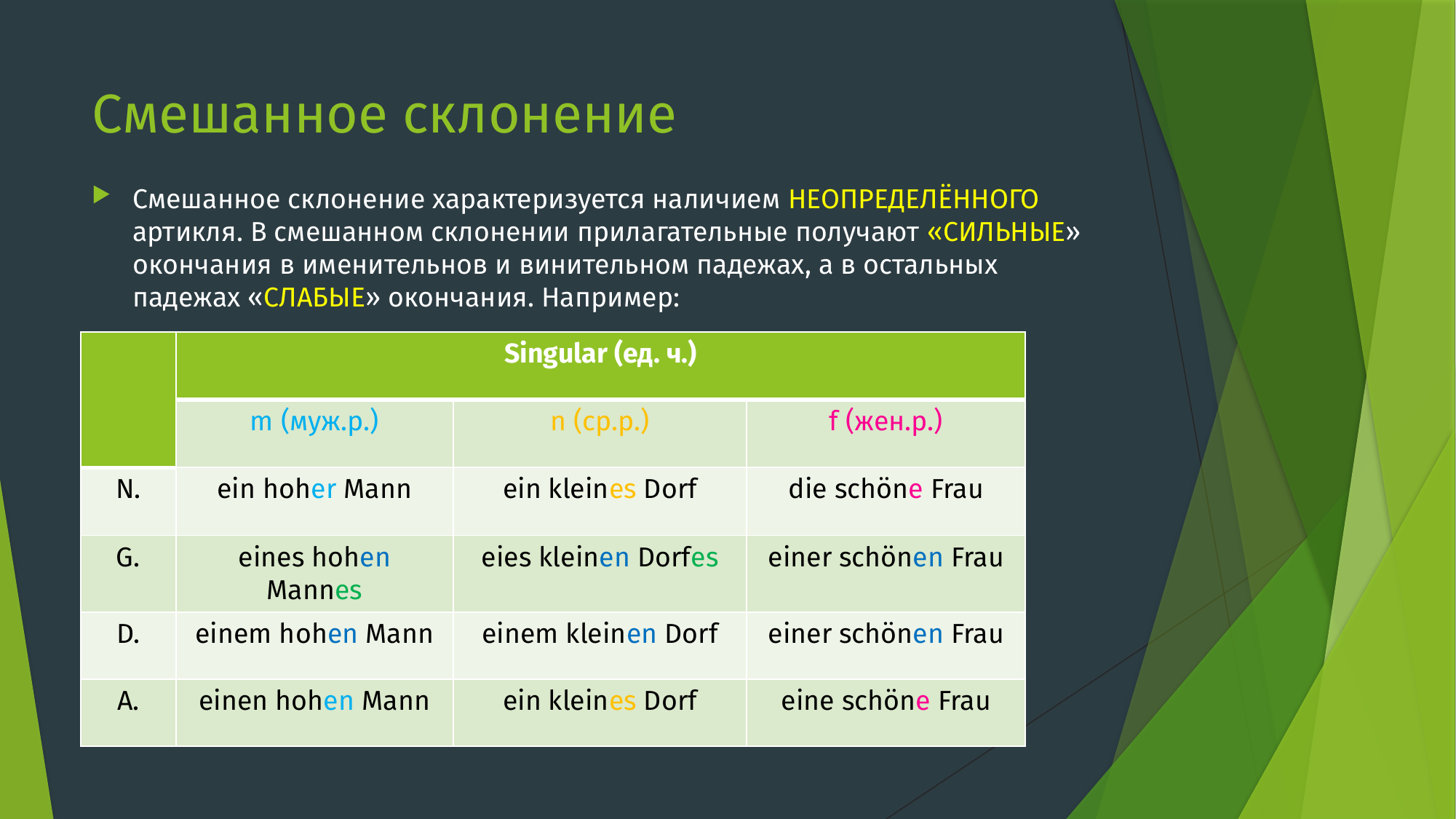

# Cмешанное склонение
Смешанное склонение характеризуется наличием НЕОПРЕДЕЛЁННОГО артикля. В смешанном склонении прилагательные получают «СИЛЬНЫЕ» окончания в именительнов и винительном падежах, а в остальных падежах «СЛАБЫЕ» окончания. Например:
|  | Singular (ед. ч.) |  |  |
| --- | --- | --- | --- |
|  | m (муж.р.) | n (ср.р.) | f (жен.р.) |
| N. | ein hoher Mann | ein kleines Dorf | die schöne Frau |
| G. | eines hohen Mannes | eies kleinen Dorfes | einer schönen Frau |
| D. | einem hohen Mann | einem kleinen Dorf | einer schönen Frau |
| A. | einen hohen Mann | ein kleines Dorf | eine schöne Frau |